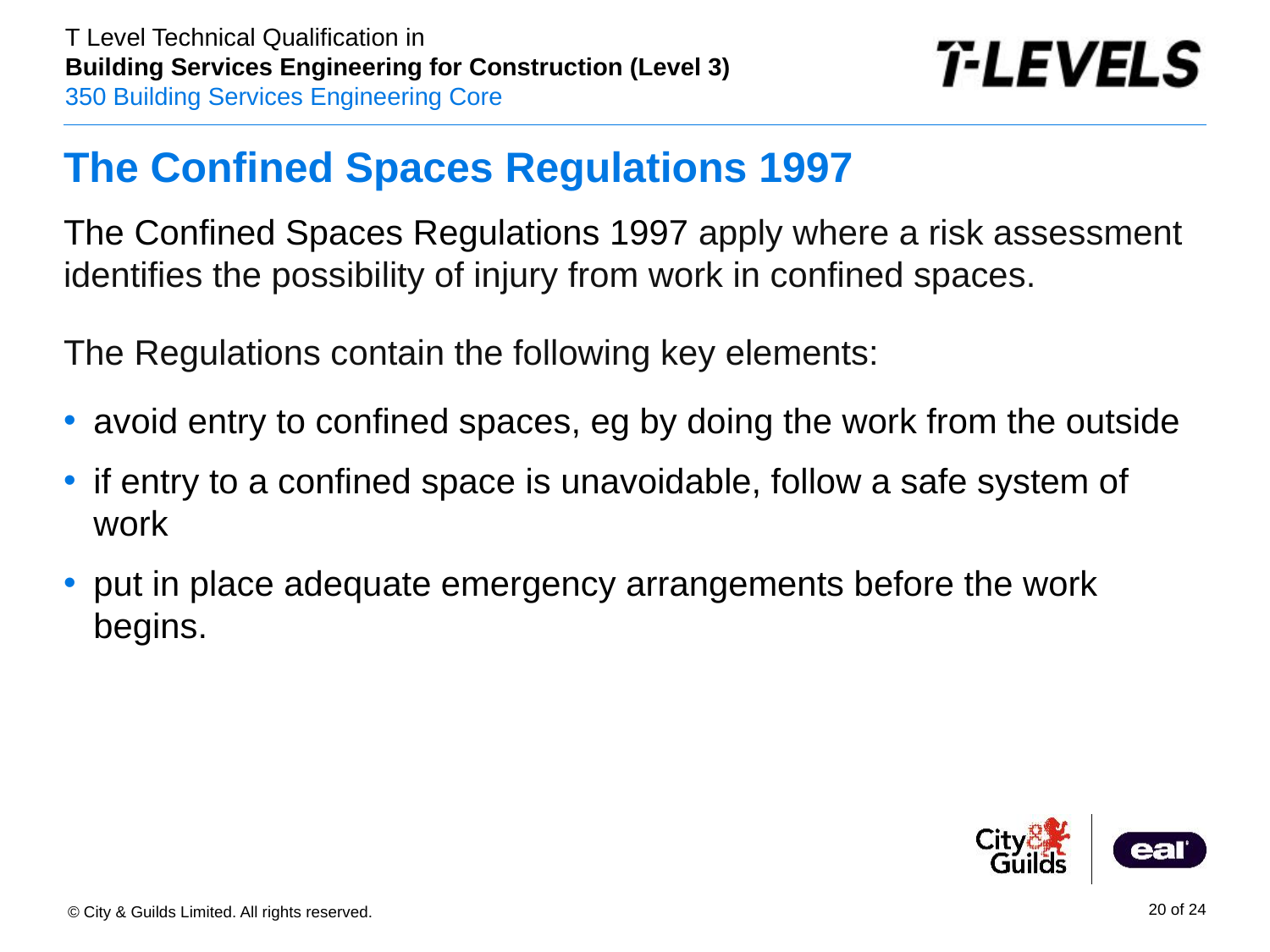

# The Confined Spaces Regulations 1997
The Confined Spaces Regulations 1997 apply where a risk assessment identifies the possibility of injury from work in confined spaces.
The Regulations contain the following key elements:
avoid entry to confined spaces, eg by doing the work from the outside
if entry to a confined space is unavoidable, follow a safe system of work
put in place adequate emergency arrangements before the work begins.